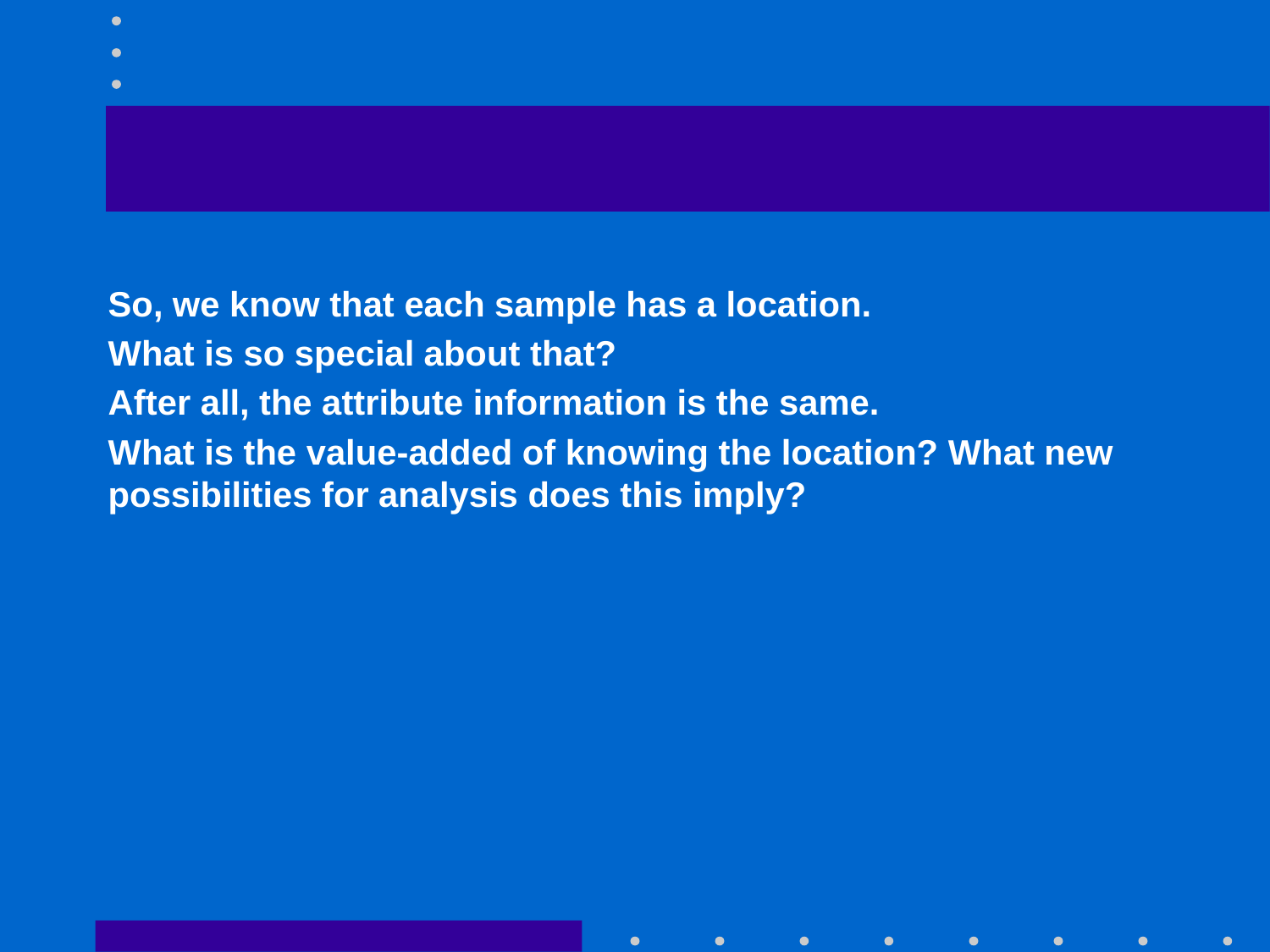

#
So, we know that each sample has a location.
What is so special about that?
After all, the attribute information is the same.
What is the value-added of knowing the location? What new possibilities for analysis does this imply?